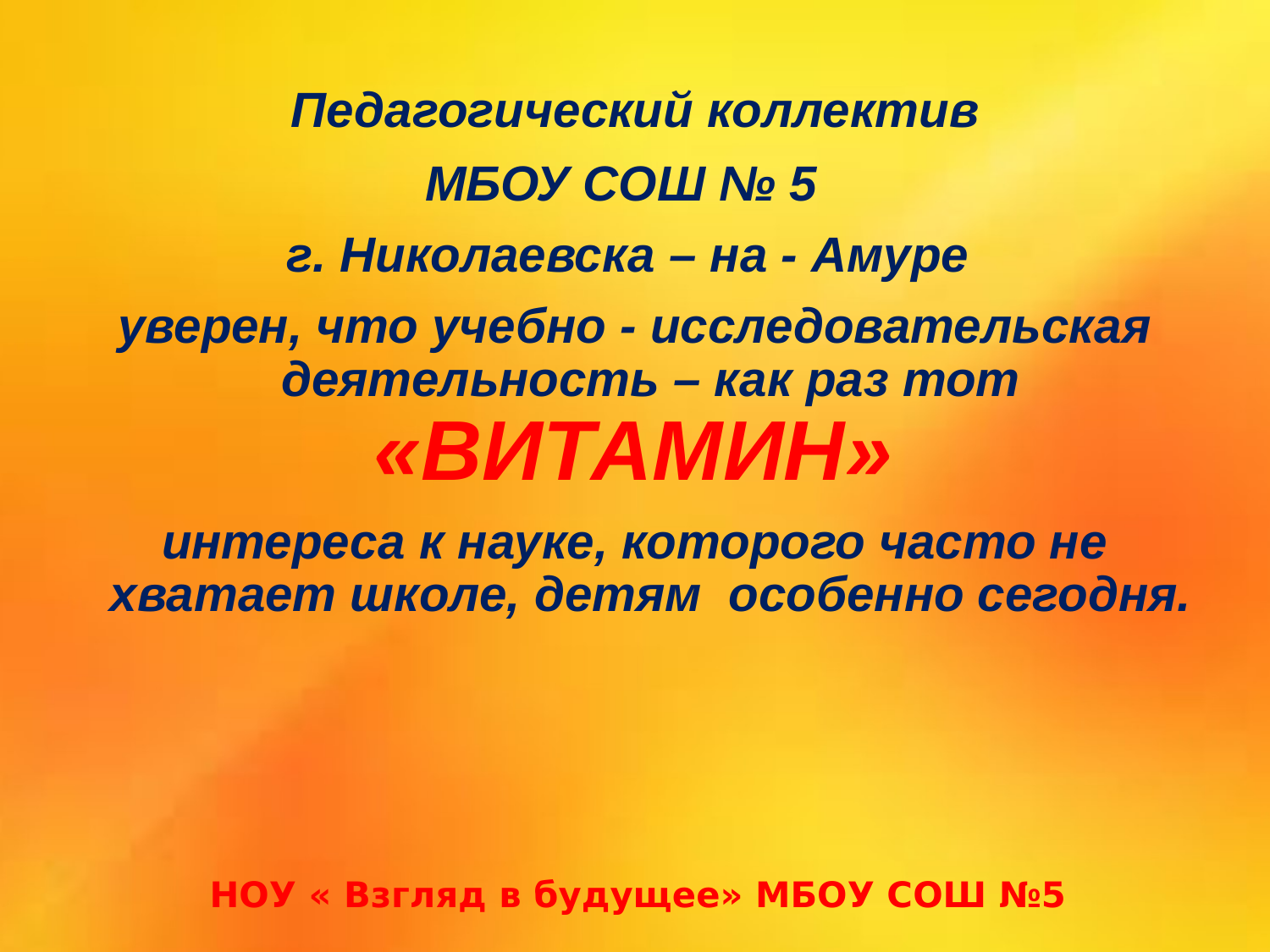

Педагогический коллектив
МБОУ СОШ № 5
г. Николаевска – на - Амуре
уверен, что учебно - исследовательская деятельность – как раз тот «ВИТАМИН»
интереса к науке, которого часто не хватает школе, детям  особенно сегодня.
НОУ « Взгляд в будущее» МБОУ СОШ №5